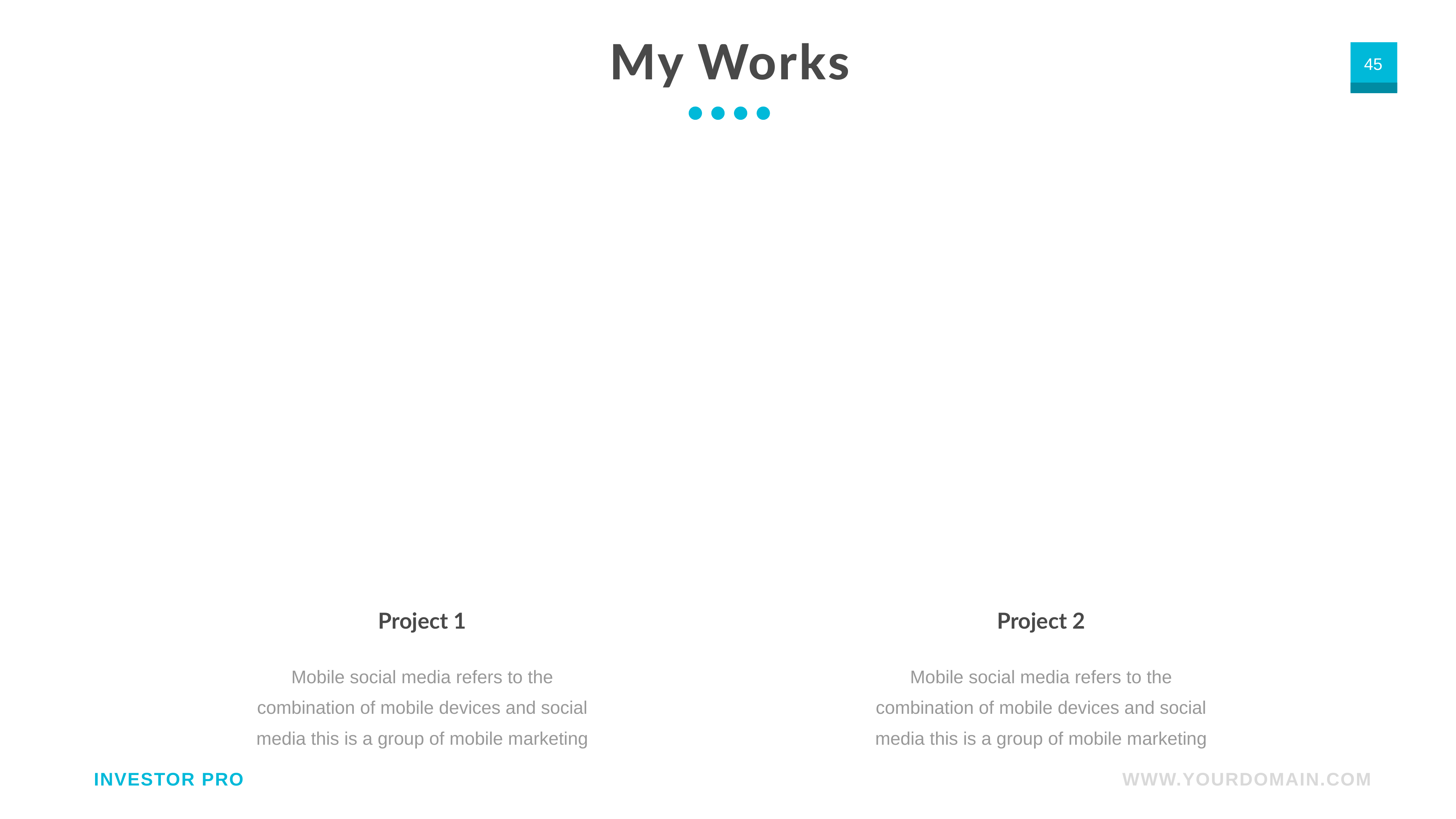

My Works

Project 1
Project 2
Mobile social media refers to the combination of mobile devices and social media this is a group of mobile marketing
Mobile social media refers to the combination of mobile devices and social media this is a group of mobile marketing